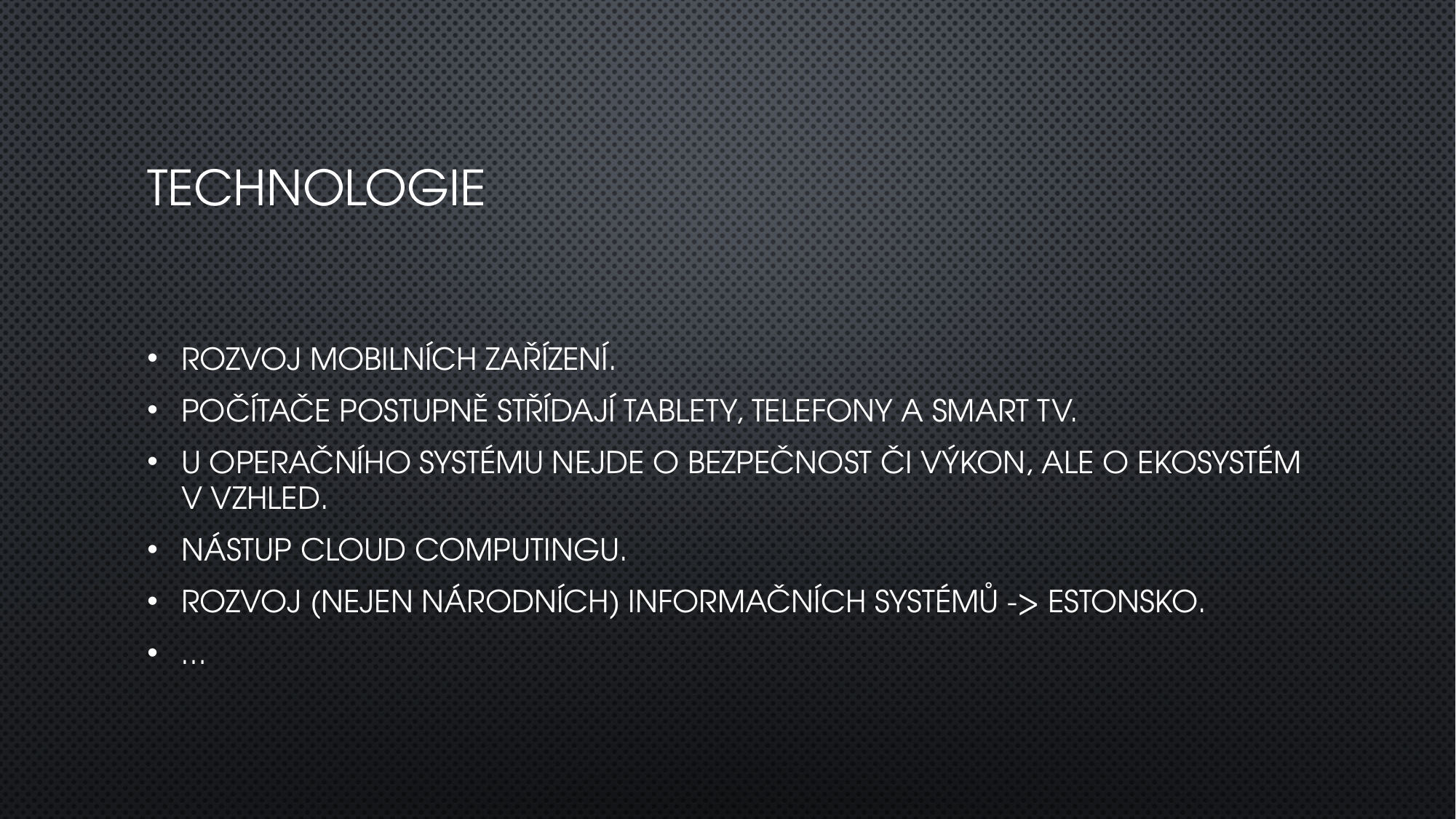

# Technologie
Rozvoj mobilních zařízení.
Počítače postupně střídají tablety, telefony a SMART TV.
U operačního systému nejde o bezpečnost či výkon, ale o ekosystém v vzhled.
Nástup Cloud Computingu.
Rozvoj (nejen národních) informačních systémů -> Estonsko.
…